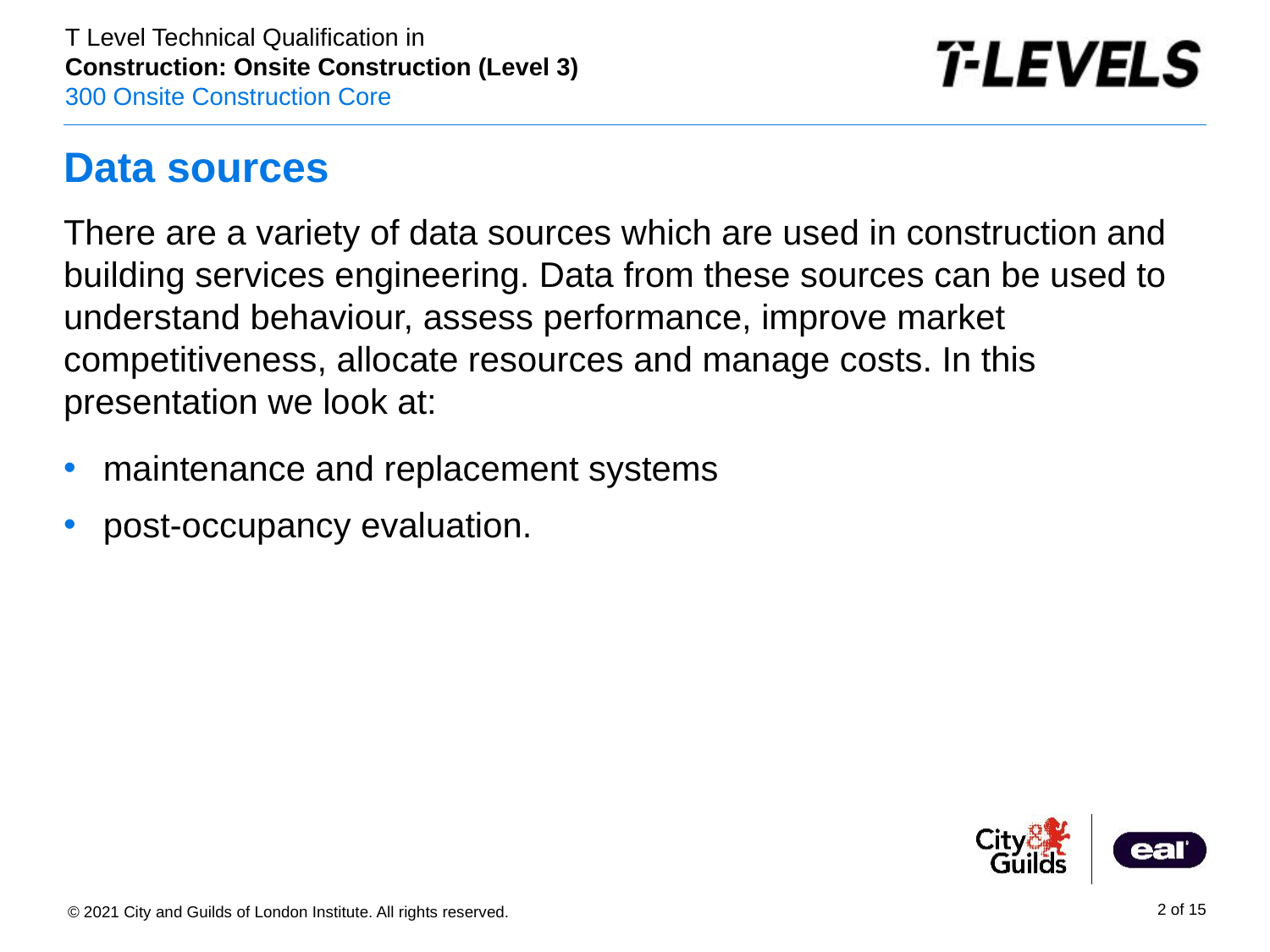

# Data sources
There are a variety of data sources which are used in construction and building services engineering. Data from these sources can be used to understand behaviour, assess performance, improve market competitiveness, allocate resources and manage costs. In this presentation we look at:
maintenance and replacement systems
post-occupancy evaluation.